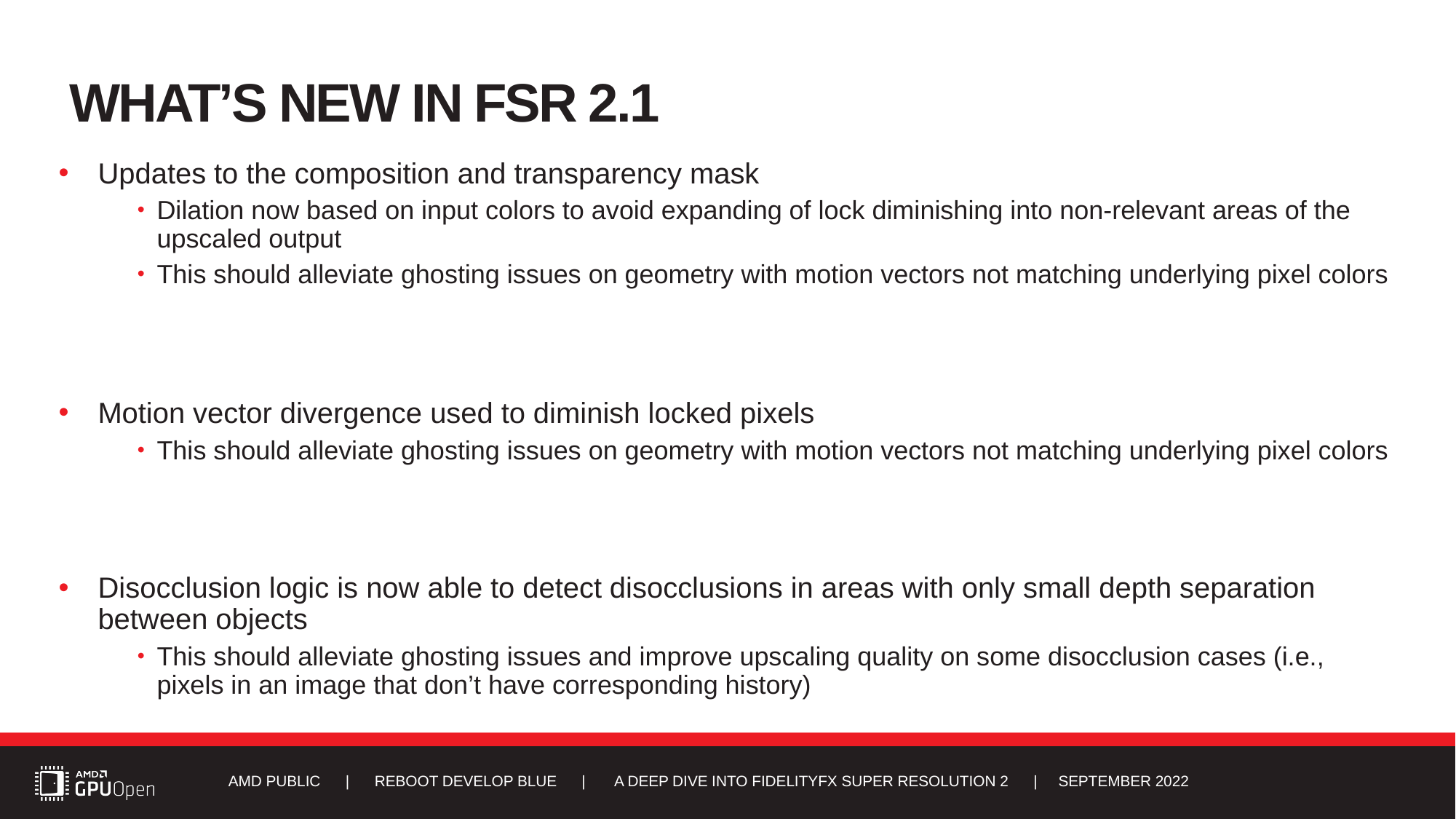

# What’s new in FSR 2.1
Updates to the composition and transparency mask
Dilation now based on input colors to avoid expanding of lock diminishing into non-relevant areas of the upscaled output
This should alleviate ghosting issues on geometry with motion vectors not matching underlying pixel colors

Motion vector divergence used to diminish locked pixels
This should alleviate ghosting issues on geometry with motion vectors not matching underlying pixel colors

Disocclusion logic is now able to detect disocclusions in areas with only small depth separation between objects
This should alleviate ghosting issues and improve upscaling quality on some disocclusion cases (i.e., pixels in an image that don’t have corresponding history)